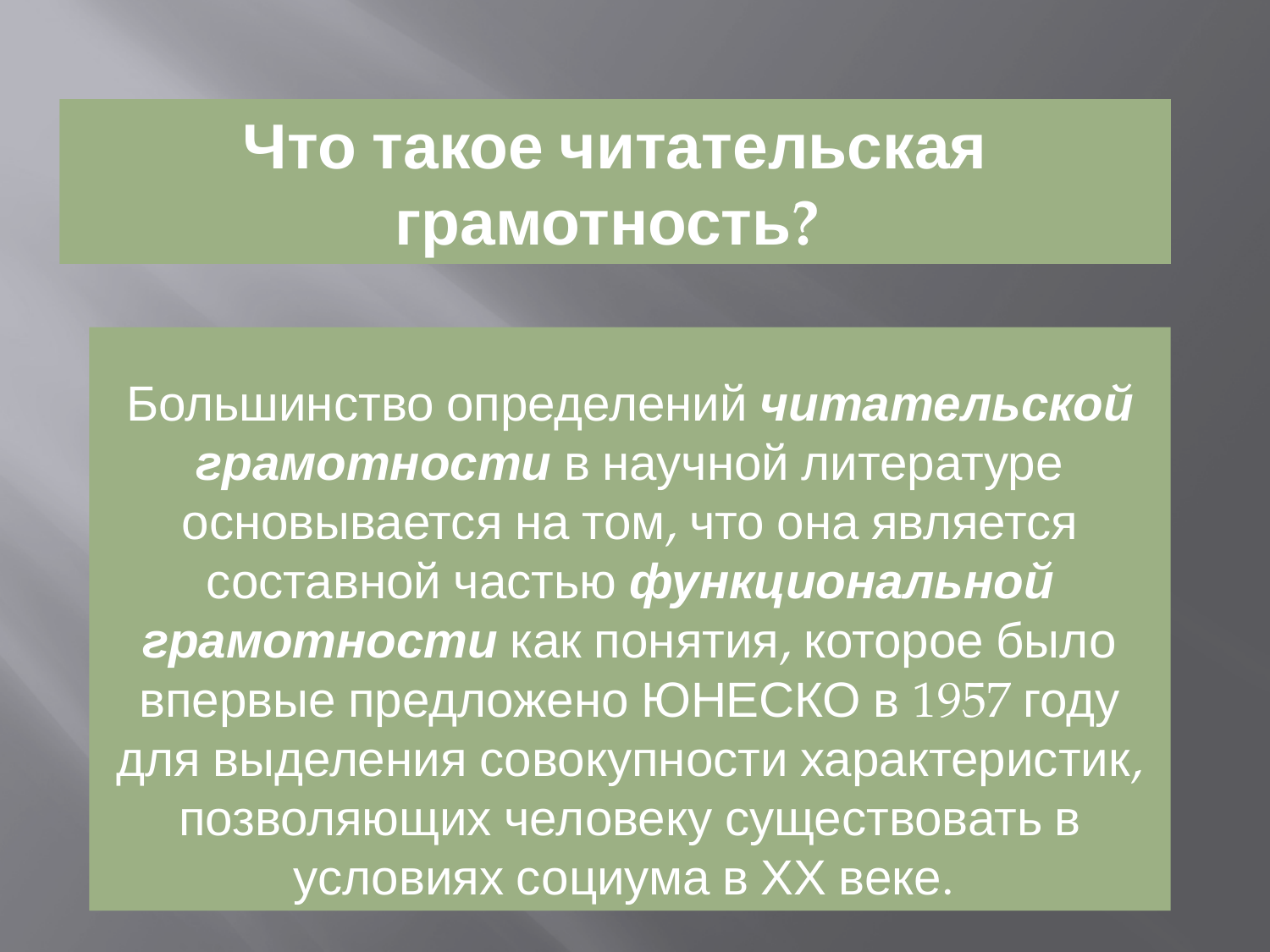

Что такое читательская грамотность?

Большинство определений читательской грамотности в научной литературе основывается на том, что она является составной частью функциональной грамотности как понятия, которое было впервые предложено ЮНЕСКО в 1957 году для выделения совокупности характеристик, позволяющих человеку существовать в условиях социума в ХХ веке.